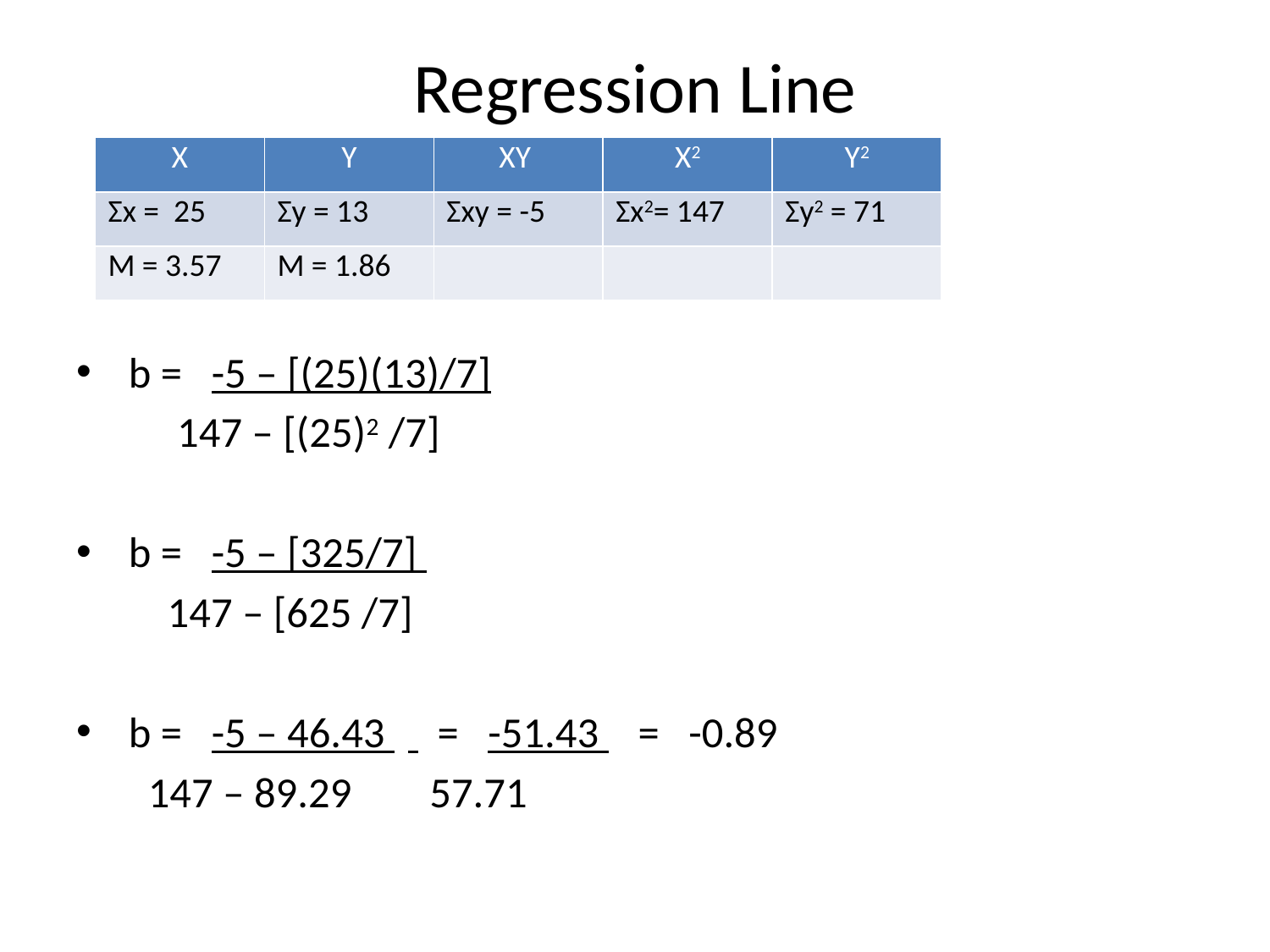

# Regression Line
| X | Y | XY | X2 | Y2 |
| --- | --- | --- | --- | --- |
| Σx = 25 | Σy = 13 | Σxy = -5 | Σx2= 147 | Σy2 = 71 |
| M = 3.57 | M = 1.86 |  |  |  |
 b =   -5 – [(25)(13)/7]
		      147 – [(25)2 /7]

 b =   -5 – [325/7]
		     147 – [625 /7]

 b =   -5 – 46.43 	   =   -51.43    =   -0.89
		   147 – 89.29        57.71